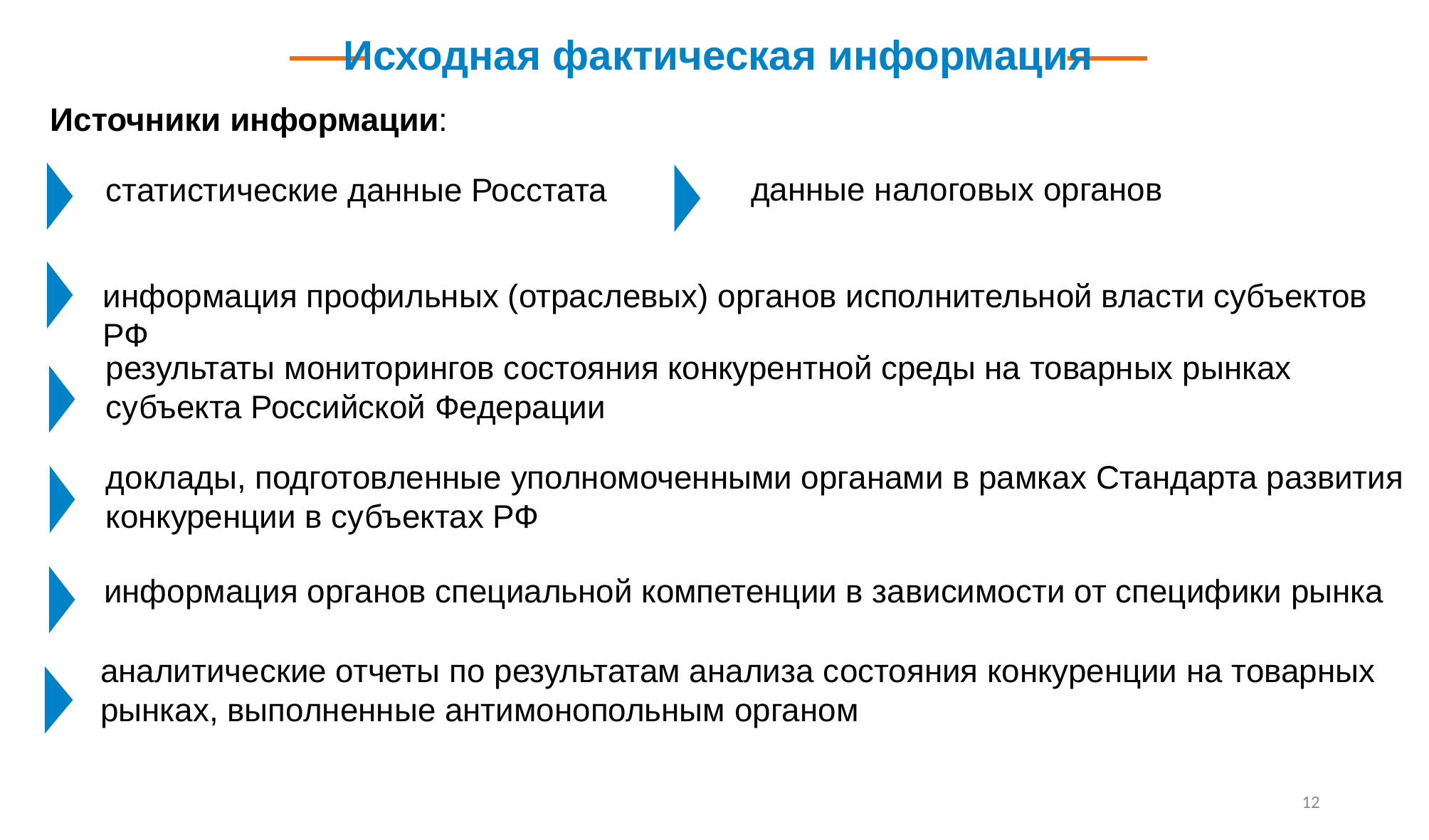

Исходная фактическая информация
Источники информации:
данные налоговых органов
статистические данные Росстата

информация профильных (отраслевых) органов исполнительной власти субъектов РФ

результаты мониторингов состояния конкурентной среды на товарных рынках субъекта Российской Федерации

доклады, подготовленные уполномоченными органами в рамках Стандарта развития конкуренции в субъектах РФ

информация органов специальной компетенции в зависимости от специфики рынка

аналитические отчеты по результатам анализа состояния конкуренции на товарных рынках, выполненные антимонопольным органом

12